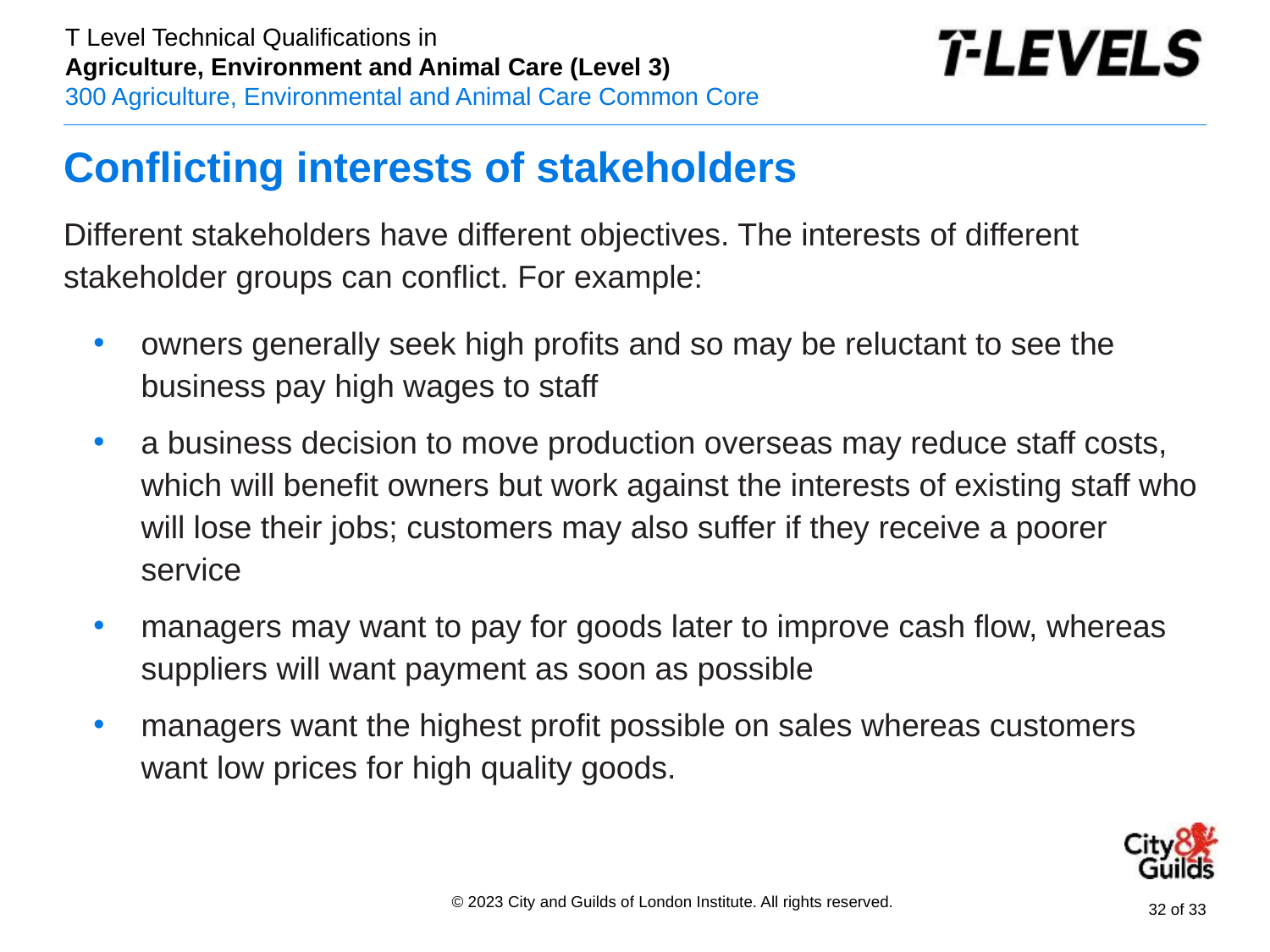

# Conflicting interests of stakeholders
Different stakeholders have different objectives. The interests of different stakeholder groups can conflict. For example:
owners generally seek high profits and so may be reluctant to see the business pay high wages to staff
a business decision to move production overseas may reduce staff costs, which will benefit owners but work against the interests of existing staff who will lose their jobs; customers may also suffer if they receive a poorer service
managers may want to pay for goods later to improve cash flow, whereas suppliers will want payment as soon as possible
managers want the highest profit possible on sales whereas customers want low prices for high quality goods.